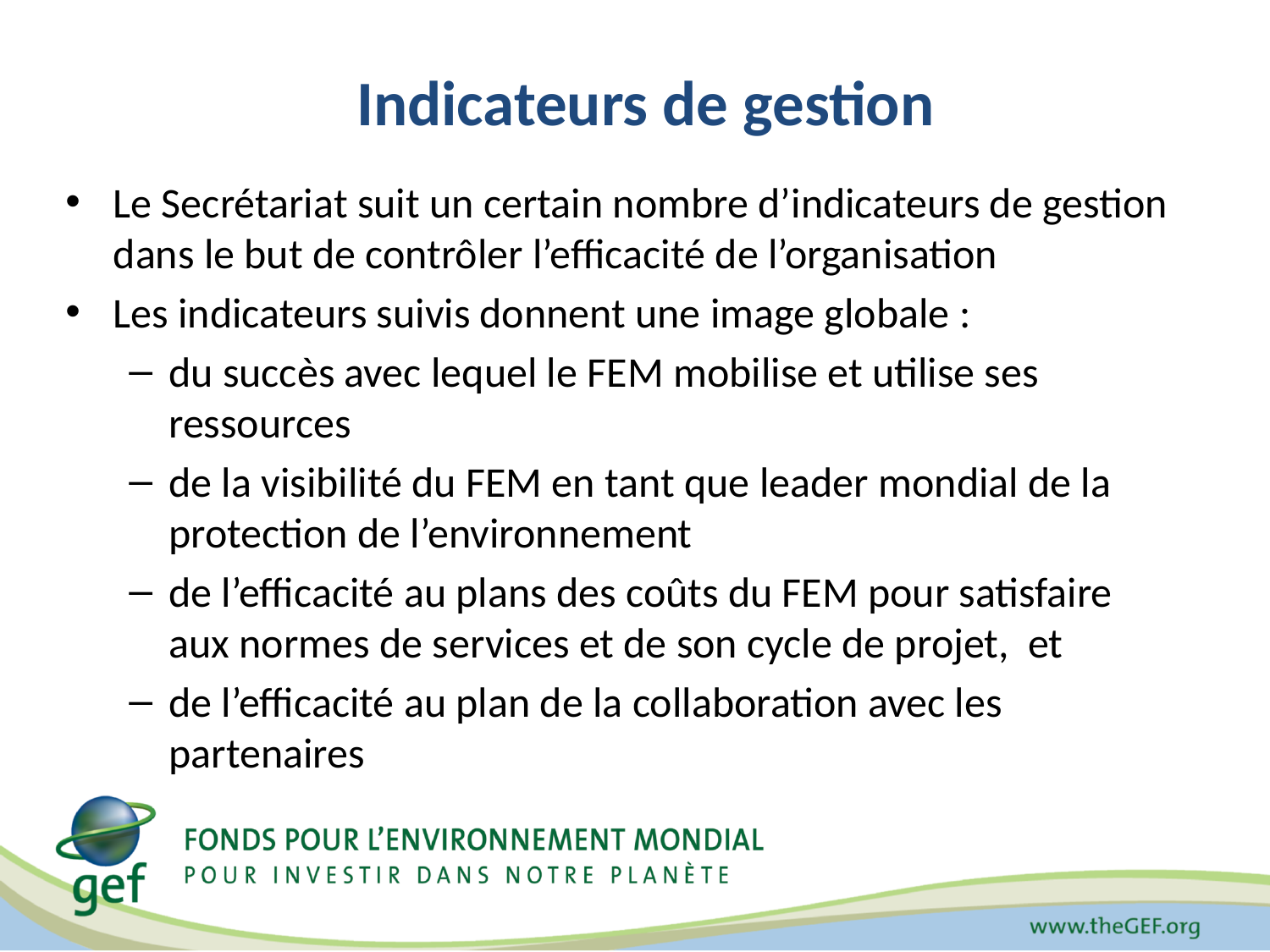

# Indicateurs de gestion
Le Secrétariat suit un certain nombre d’indicateurs de gestion dans le but de contrôler l’efficacité de l’organisation
Les indicateurs suivis donnent une image globale :
du succès avec lequel le FEM mobilise et utilise ses ressources
de la visibilité du FEM en tant que leader mondial de la protection de l’environnement
de l’efficacité au plans des coûts du FEM pour satisfaire aux normes de services et de son cycle de projet,  et
de l’efficacité au plan de la collaboration avec les partenaires